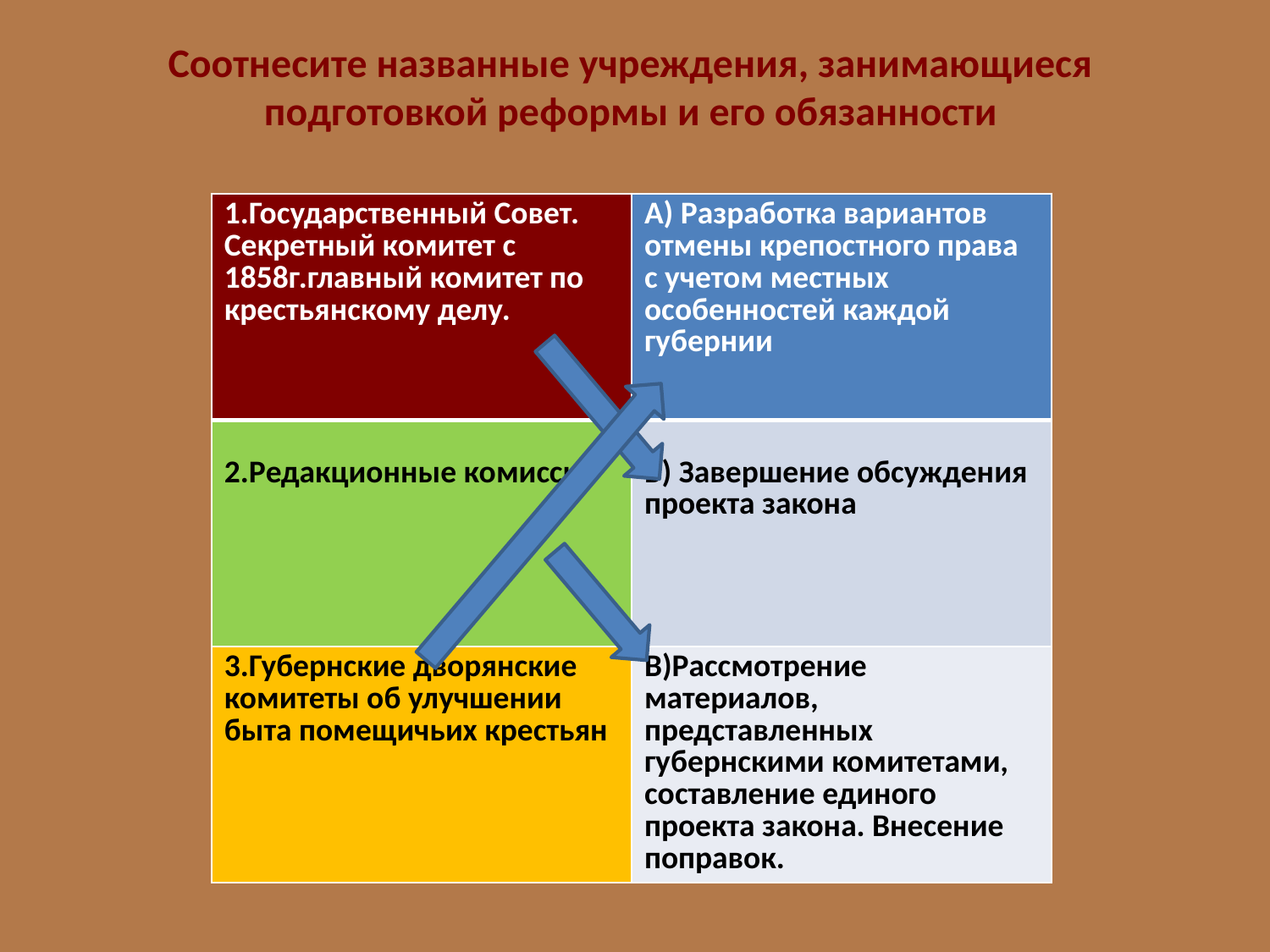

# Соотнесите названные учреждения, занимающиеся подготовкой реформы и его обязанности
| 1.Государственный Совет. Секретный комитет с 1858г.главный комитет по крестьянскому делу. | А) Разработка вариантов отмены крепостного права с учетом местных особенностей каждой губернии |
| --- | --- |
| 2.Редакционные комиссии | Б) Завершение обсуждения проекта закона |
| 3.Губернские дворянские комитеты об улучшении быта помещичьих крестьян | В)Рассмотрение материалов, представленных губернскими комитетами, составление единого проекта закона. Внесение поправок. |